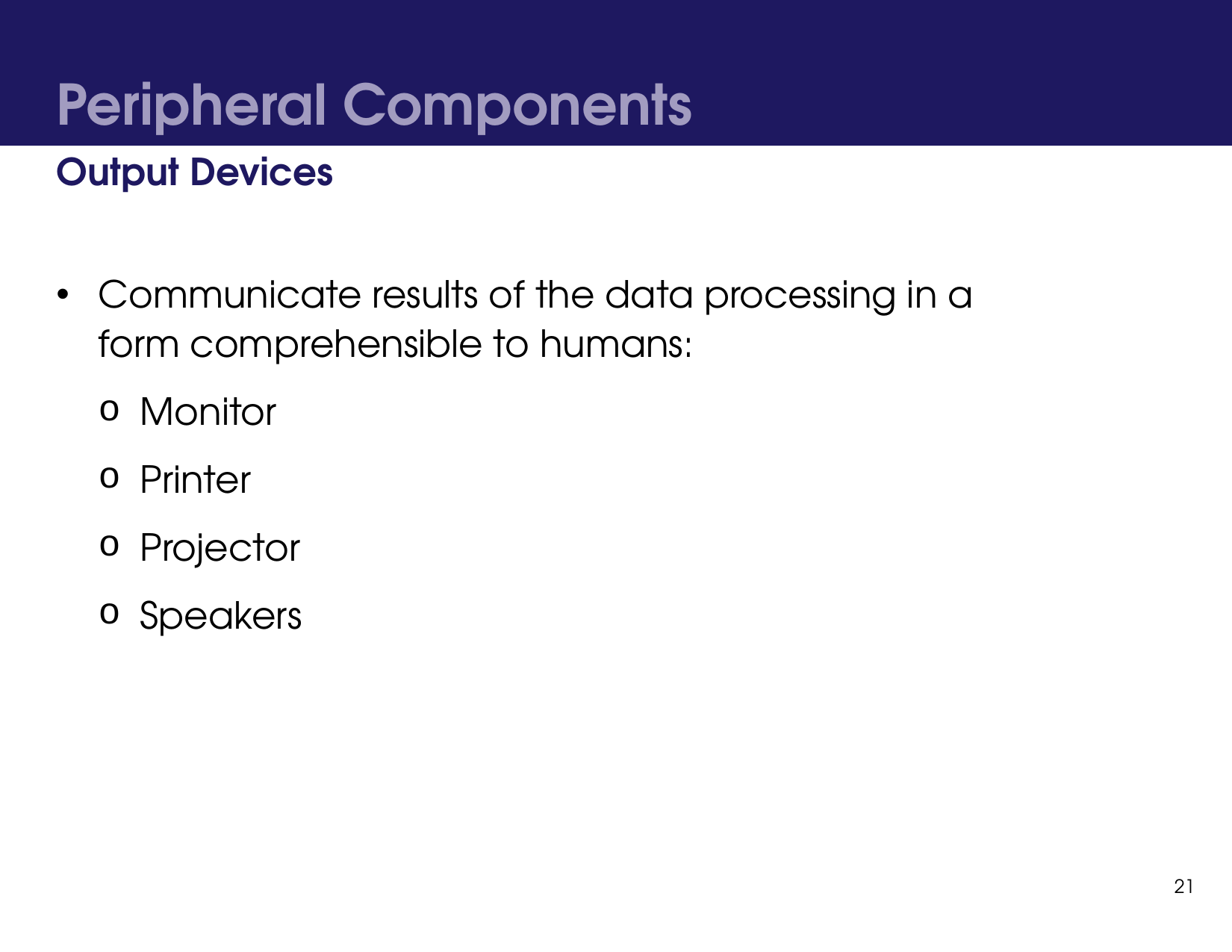

# Peripheral Components
Output Devices
Communicate results of the data processing in a form comprehensible to humans:
Monitor
Printer
Projector
Speakers

21